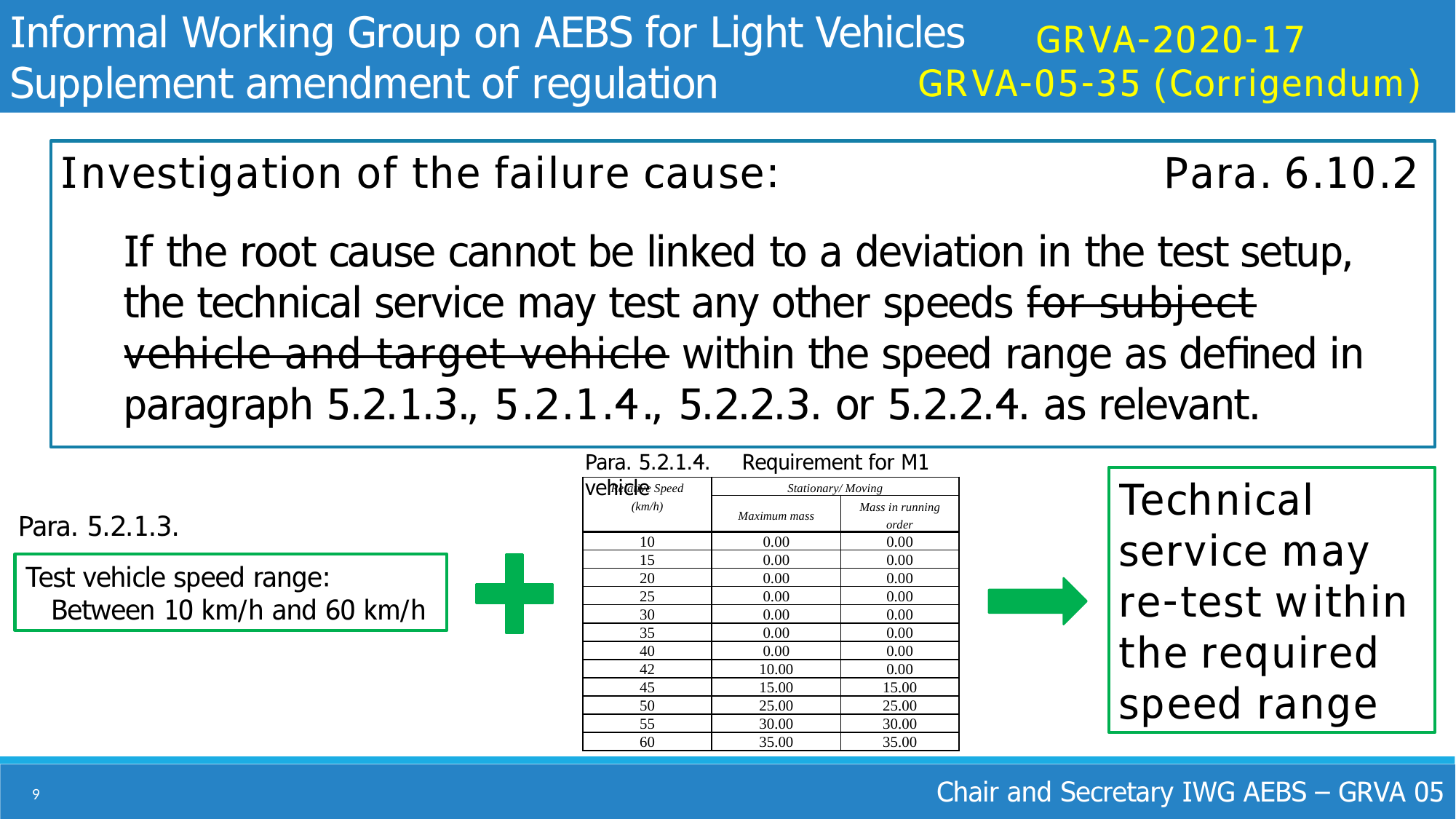

Informal Working Group on AEBS for Light Vehicles
Supplement amendment of regulation
GRVA-2020-17
GRVA-05-35 (Corrigendum)
Investigation of the failure cause:
Para. 6.10.2

If the root cause cannot be linked to a deviation in the test setup, the technical service may test any other speeds for subject vehicle and target vehicle within the speed range as defined in paragraph 5.2.1.3., 5.2.1.4., 5.2.2.3. or 5.2.2.4. as relevant.
Para. 5.2.1.4.　Requirement for M1 vehicle
Technical service may re-test within the required speed range
| Relative Speed (km/h) | Stationary/ Moving |  |
| --- | --- | --- |
|  | Maximum mass | Mass in running order |
| 10 | 0.00 | 0.00 |
| 15 | 0.00 | 0.00 |
| 20 | 0.00 | 0.00 |
| 25 | 0.00 | 0.00 |
| 30 | 0.00 | 0.00 |
| 35 | 0.00 | 0.00 |
| 40 | 0.00 | 0.00 |
| 42 | 10.00 | 0.00 |
| 45 | 15.00 | 15.00 |
| 50 | 25.00 | 25.00 |
| 55 | 30.00 | 30.00 |
| 60 | 35.00 | 35.00 |
Para. 5.2.1.3.
Test vehicle speed range:
   Between 10 km/h and 60 km/h

Chair and Secretary IWG AEBS – GRVA 05
9